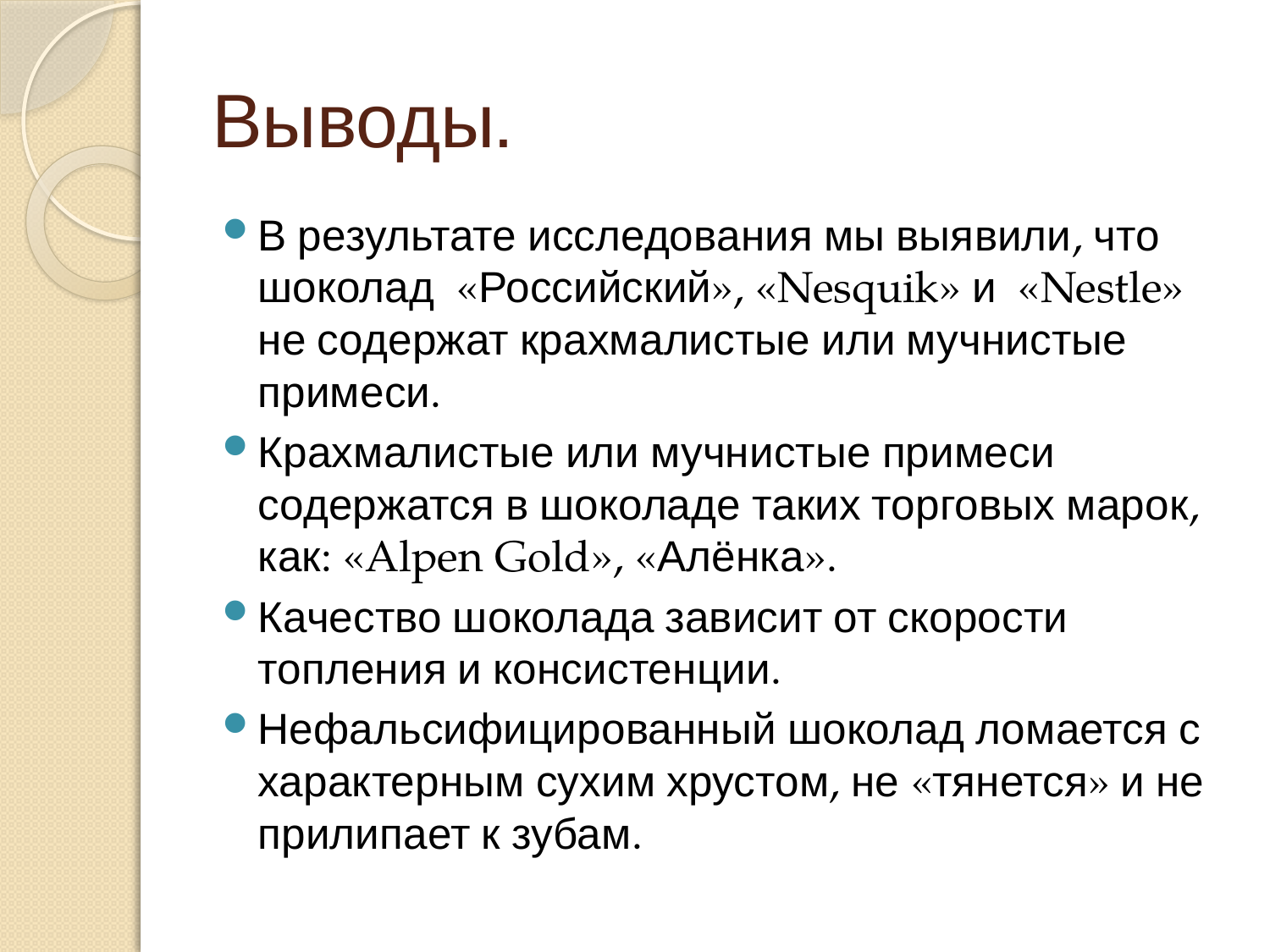

# Выводы.
В результате исследования мы выявили, что шоколад  «Российский», «Nesquik» и  «Nestle» не содержат крахмалистые или мучнистые примеси.
Крахмалистые или мучнистые примеси содержатся в шоколаде таких торговых марок, как: «Alpen Gold», «Алёнка».
Качество шоколада зависит от скорости топления и консистенции.
Нефальсифицированный шоколад ломается с характерным сухим хрустом, не «тянется» и не прилипает к зубам.